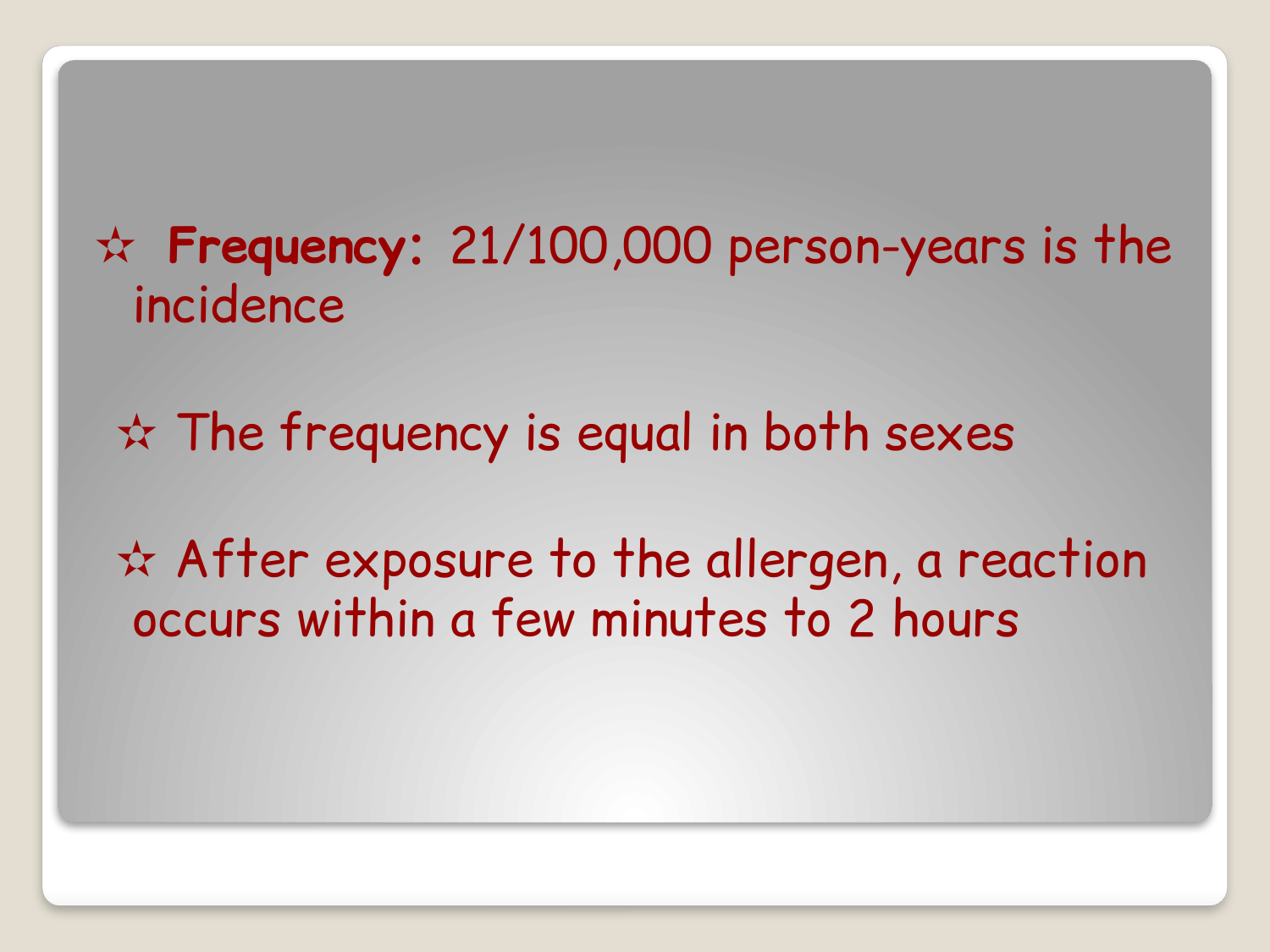

✫  Frequency: 21/100,000 person-years is the incidence

 ✫ The frequency is equal in both sexes

 ✫ After exposure to the allergen, a reaction occurs within a few minutes to 2 hours